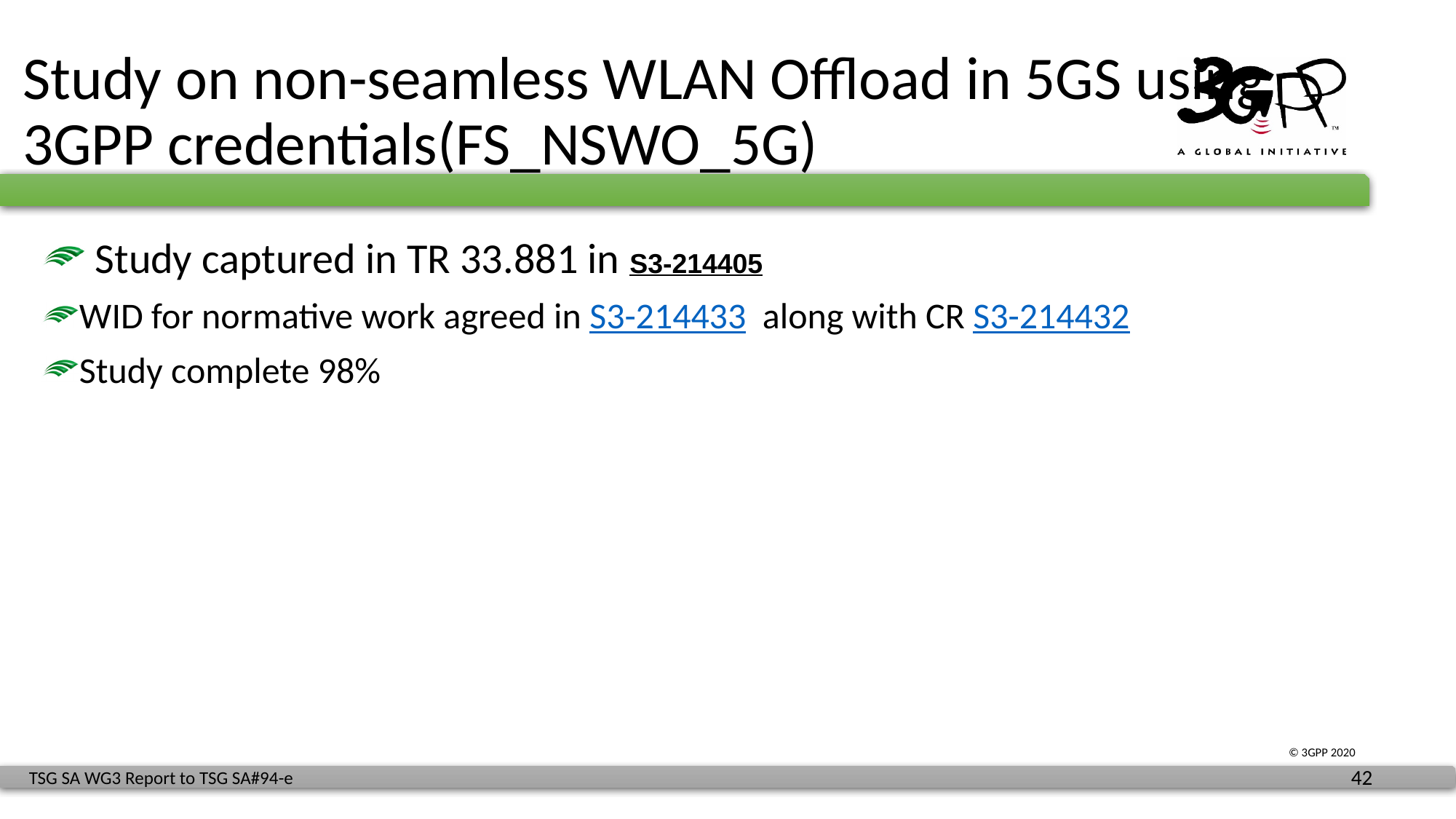

# Study on non-seamless WLAN Offload in 5GS using 3GPP credentials(FS_NSWO_5G)

 Study captured in TR 33.881 in S3-214405
WID for normative work agreed in S3-214433  along with CR S3-214432
Study complete 98%